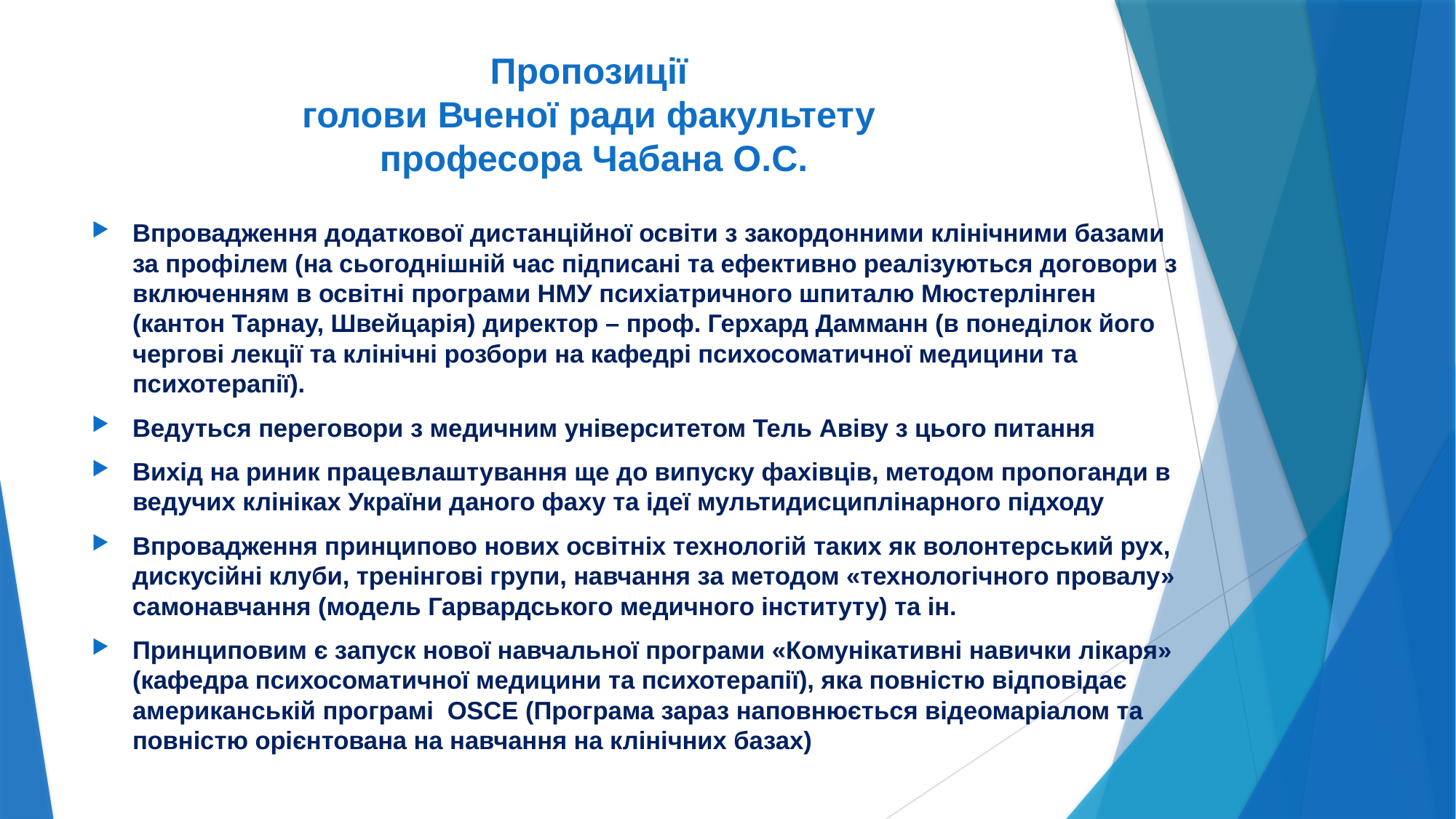

# Пропозиції голови Вченої ради факультету професора Чабана О.С.
Впровадження додаткової дистанційної освіти з закордонними клінічними базами за профілем (на сьогоднішній час підписані та ефективно реалізуються договори з включенням в освітні програми НМУ психіатричного шпиталю Мюстерлінген (кантон Тарнау, Швейцарія) директор – проф. Герхард Дамманн (в понеділок його чергові лекції та клінічні розбори на кафедрі психосоматичної медицини та психотерапії).
Ведуться переговори з медичним університетом Тель Авіву з цього питання
Вихід на риник працевлаштування ще до випуску фахівців, методом пропоганди в ведучих клініках України даного фаху та ідеї мультидисциплінарного підходу
Впровадження принципово нових освітніх технологій таких як волонтерський рух, дискусійні клуби, тренінгові групи, навчання за методом «технологічного провалу» самонавчання (модель Гарвардського медичного інституту) та ін.
Принциповим є запуск нової навчальної програми «Комунікативні навички лікаря» (кафедра психосоматичної медицини та психотерапії), яка повністю відповідає американській програмі  OSCE (Програма зараз наповнюється відеомаріалом та повністю орієнтована на навчання на клінічних базах)